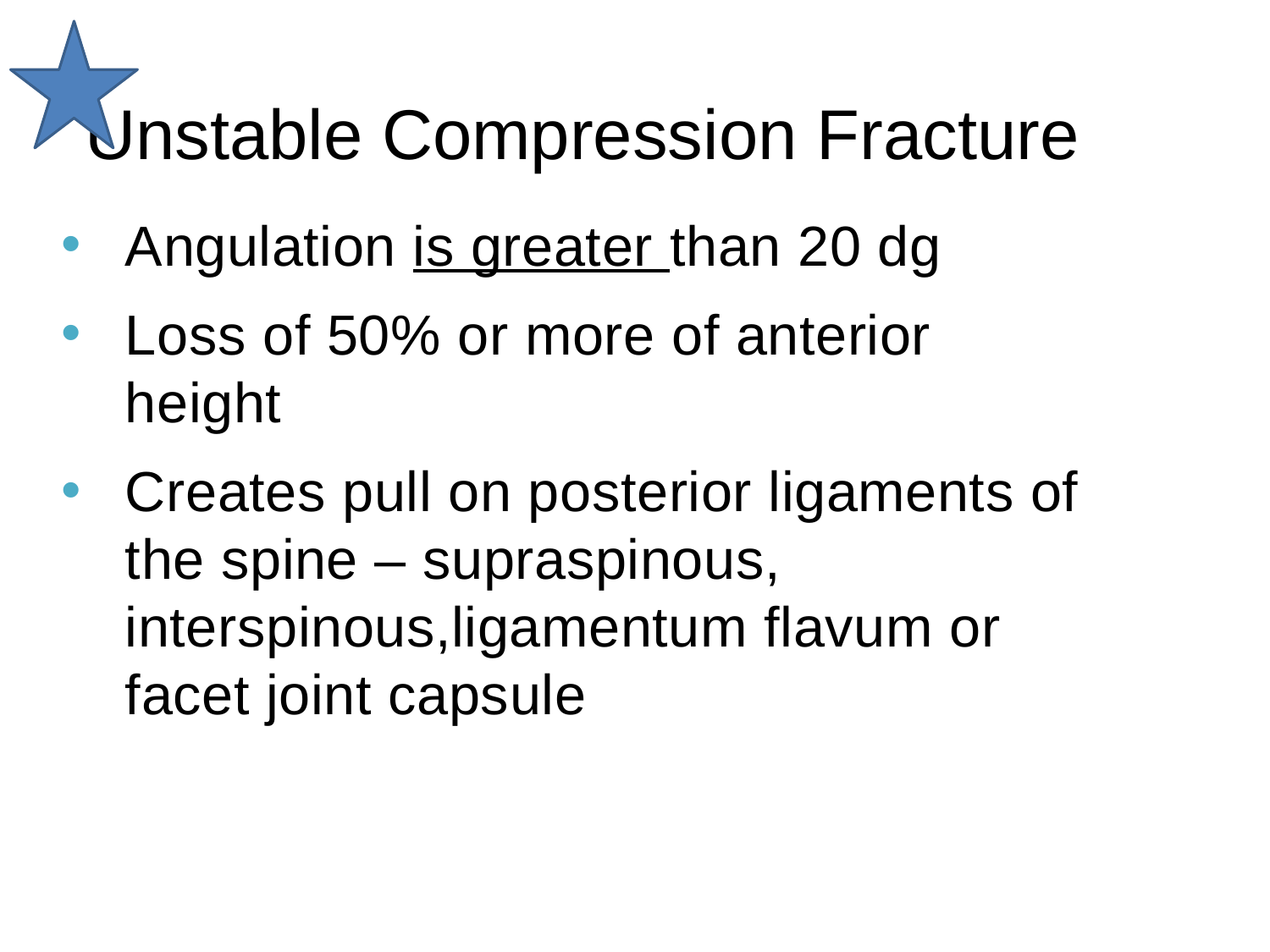

# Unstable Compression Fracture
Angulation is greater than 20 dg
Loss of 50% or more of anterior height
Creates pull on posterior ligaments of the spine – supraspinous, interspinous,ligamentum flavum or facet joint capsule